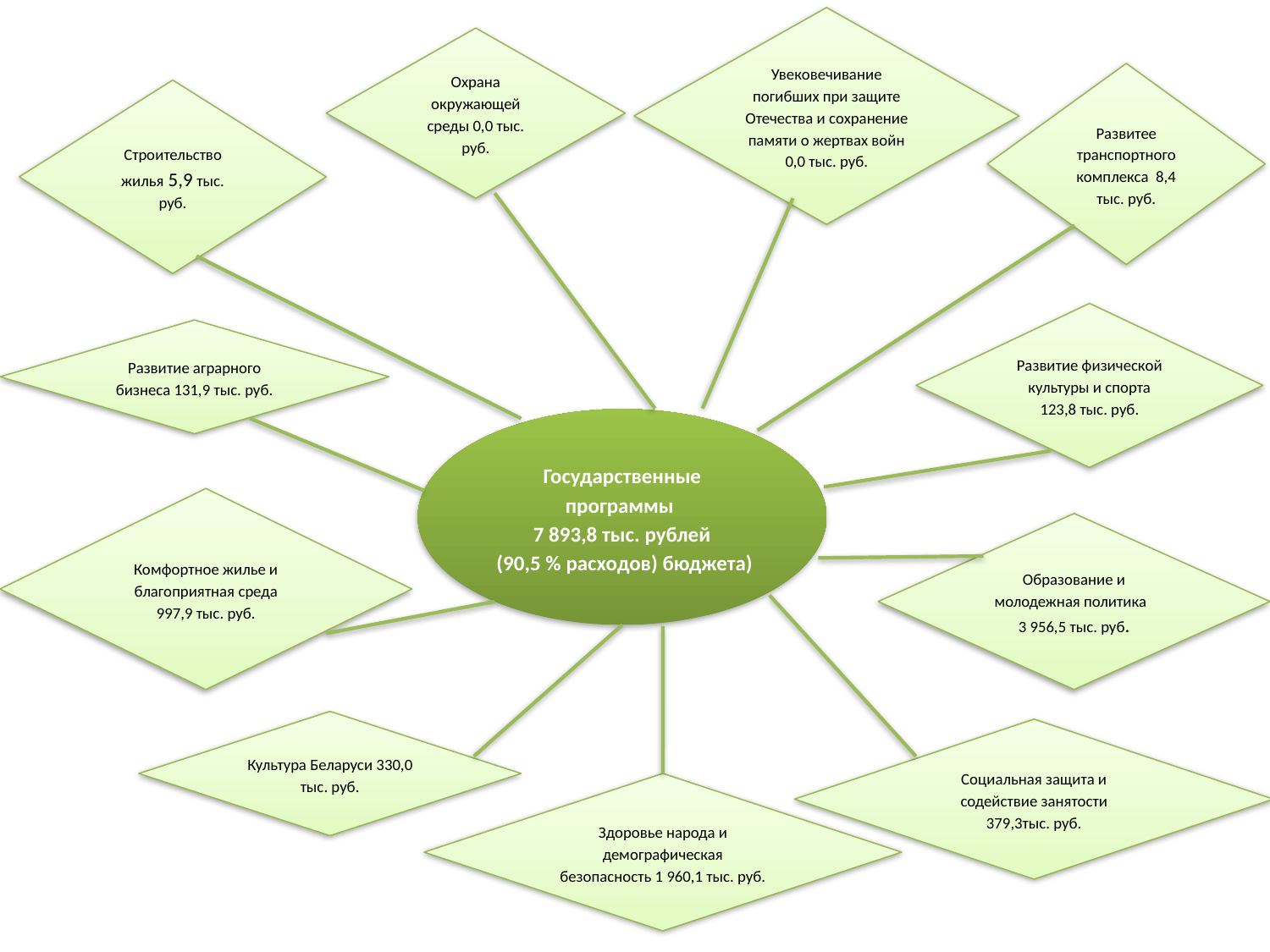

Увековечивание погибших при защите Отечества и сохранение памяти о жертвах войн 0,0 тыс. руб.
Охрана окружающей среды 0,0 тыс. руб.
Развитее транспортного комплекса  8,4 тыс. руб.
Строительство жилья 5,9 тыс. руб.
Развитие физической культуры и спорта 123,8 тыс. руб.
Развитие аграрного бизнеса 131,9 тыс. руб.
Государственные программы
7 893,8 тыс. рублей
 (90,5 % расходов) бюджета)
Комфортное жилье и благоприятная среда 997,9 тыс. руб.
Образование и молодежная политика   3 956,5 тыс. руб.
Культура Беларуси 330,0 тыс. руб.
Социальная защита и содействие занятости 379,3тыс. руб.
Здоровье народа и демографическая безопасность 1 960,1 тыс. руб.